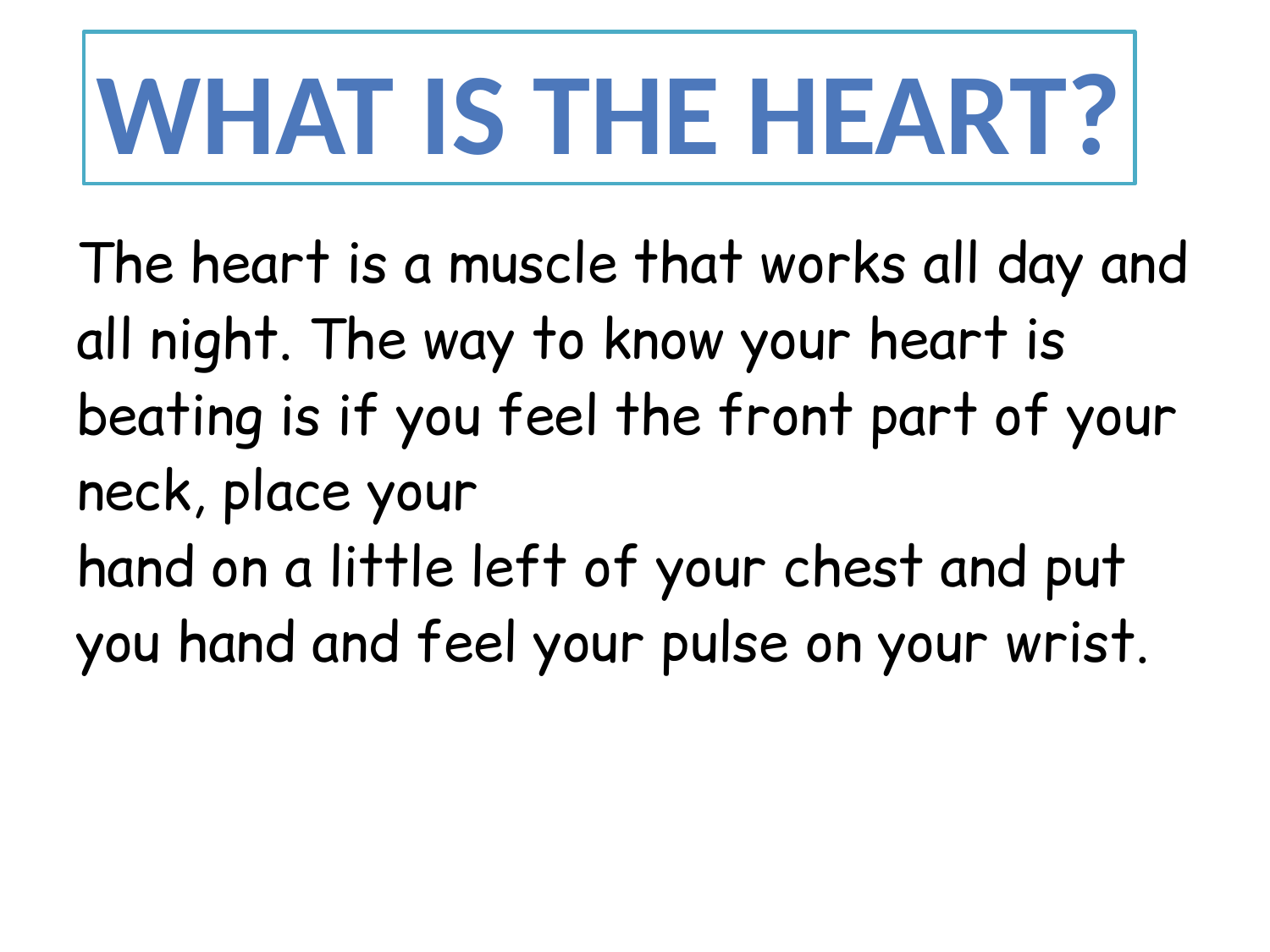

What is the heart?
The heart is a muscle that works all day and
all night. The way to know your heart is
beating is if you feel the front part of your
neck, place your
hand on a little left of your chest and put
you hand and feel your pulse on your wrist.